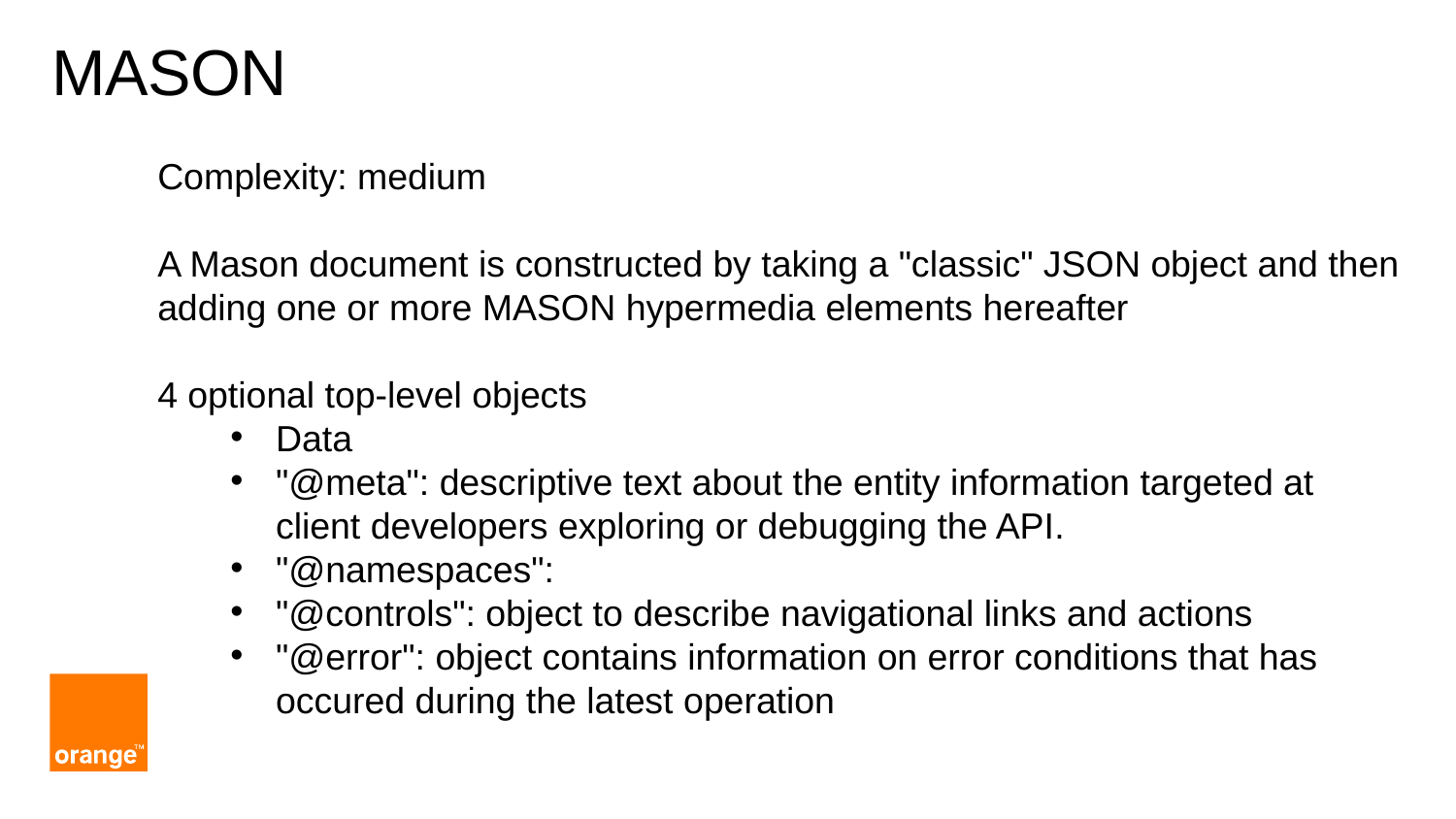

# MASON
Complexity: medium

A Mason document is constructed by taking a "classic" JSON object and then adding one or more MASON hypermedia elements hereafter

4 optional top-level objects
Data
"@meta": descriptive text about the entity information targeted at client developers exploring or debugging the API.
"@namespaces":
"@controls": object to describe navigational links and actions
"@error": object contains information on error conditions that has occured during the latest operation